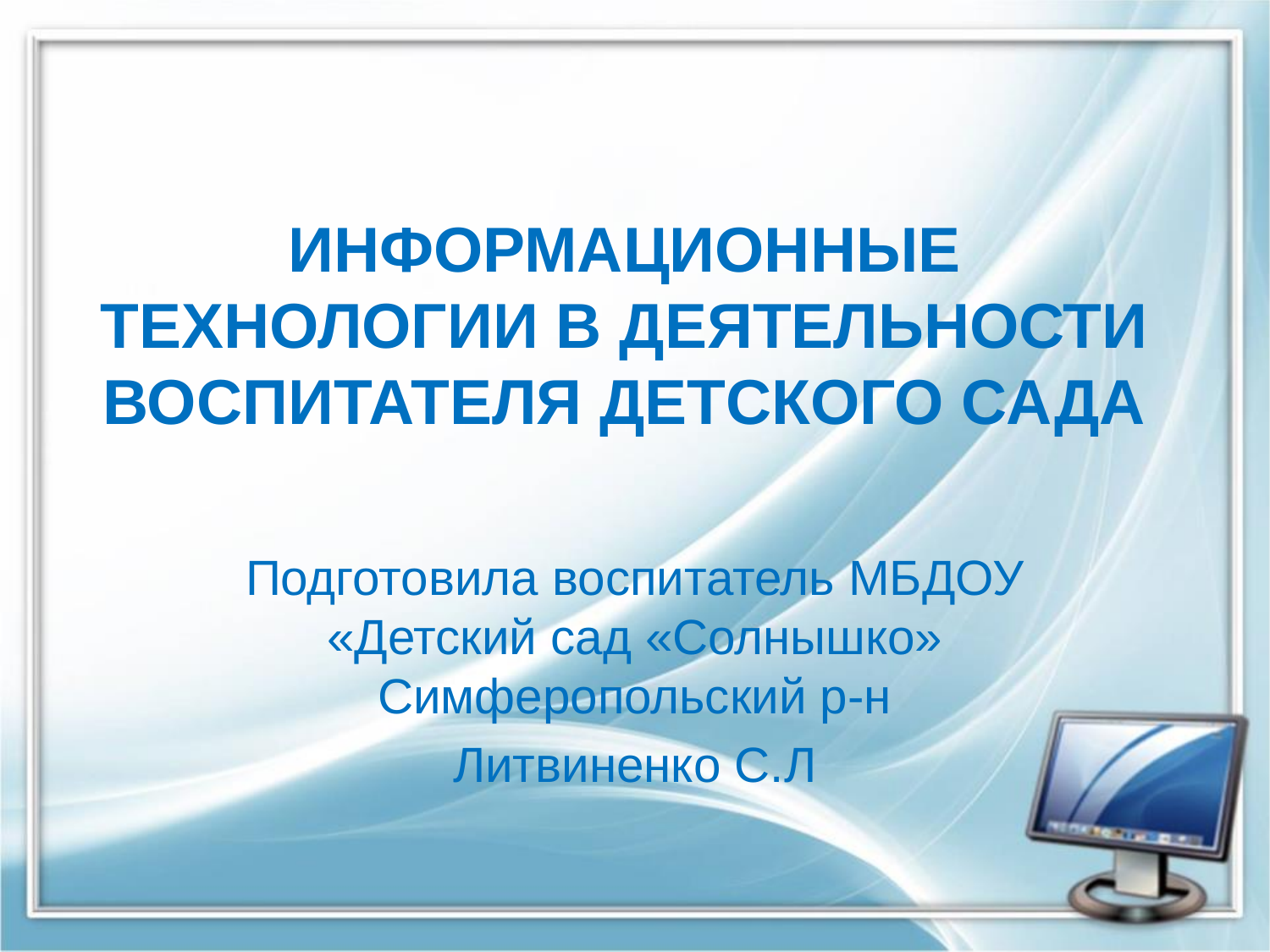

# ИНФОРМАЦИОННЫЕ ТЕХНОЛОГИИ В ДЕЯТЕЛЬНОСТИ ВОСПИТАТЕЛЯ ДЕТСКОГО САДА
Подготовила воспитатель МБДОУ «Детский сад «Солнышко» Симферопольский р-н
Литвиненко С.Л